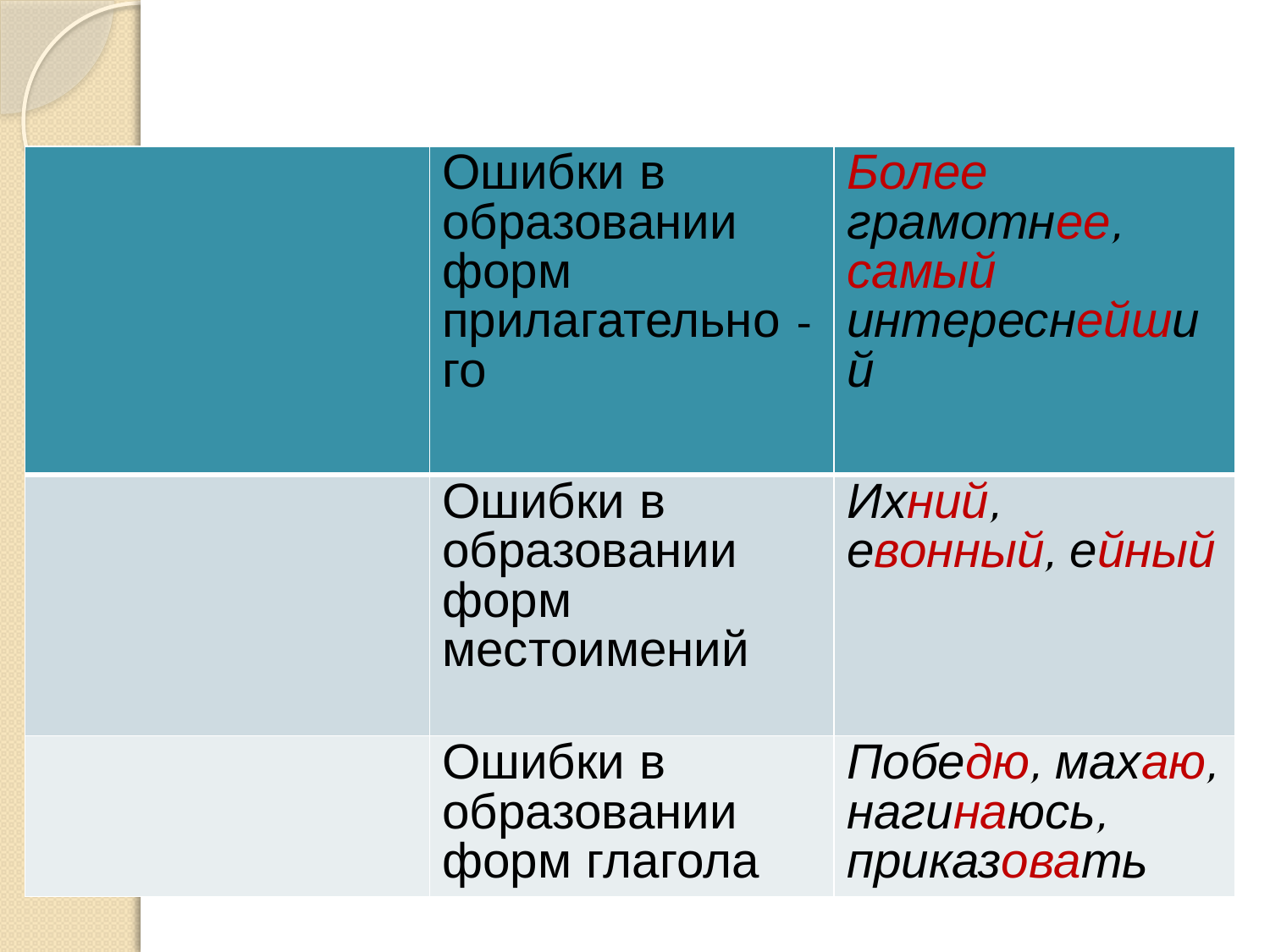

#
|  | Ошибки в образовании форм прилагательно - го | Более грамотнее, самый интереснейший |
| --- | --- | --- |
|  | Ошибки в образовании форм местоимений | Ихний, евонный, ейный |
|  | Ошибки в образовании форм глагола | Победю, махаю, нагинаюсь, приказовать |